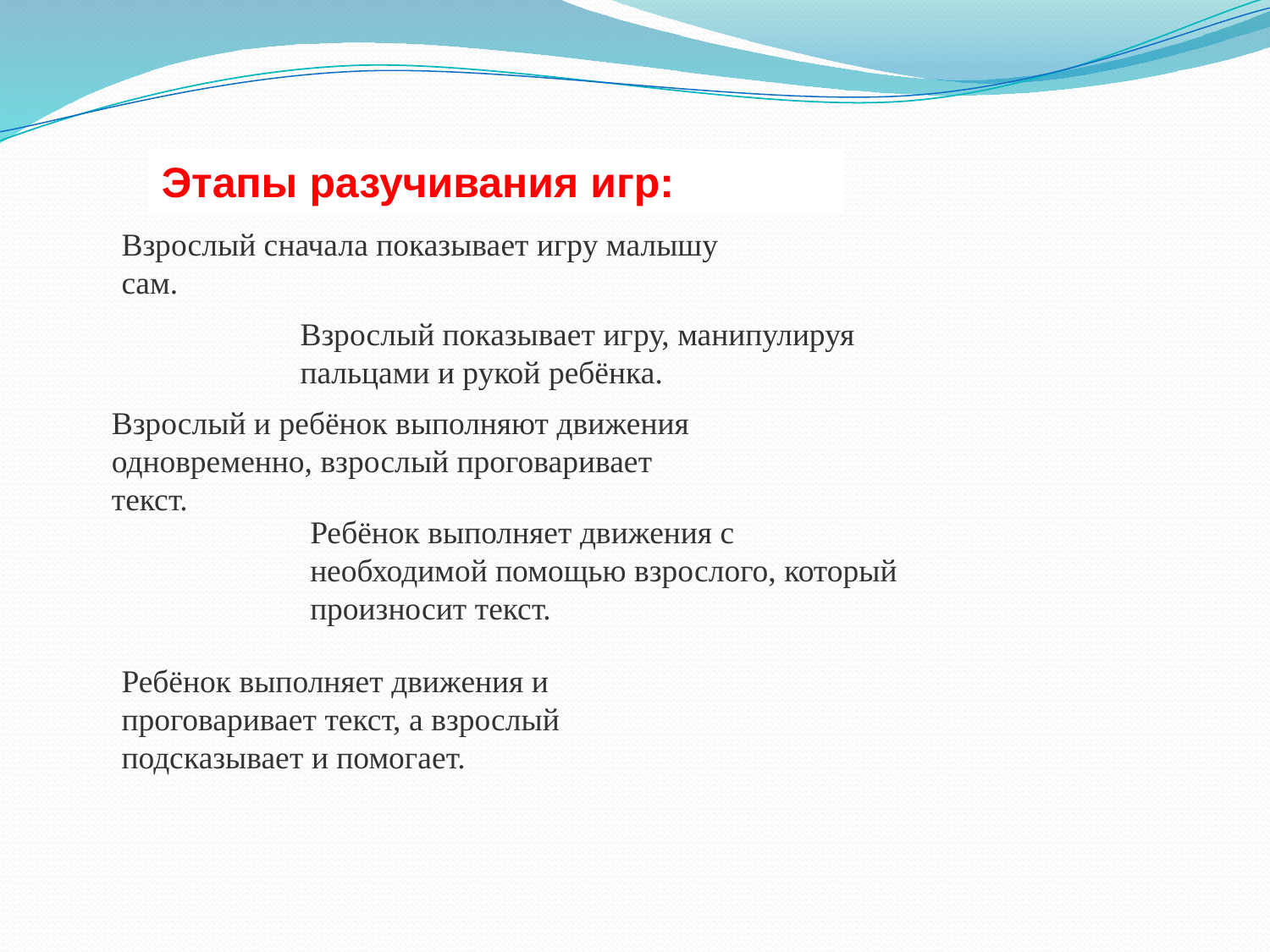

Этапы разучивания игр:
Взрослый сначала показывает игру малышу сам.
Взрослый показывает игру, манипулируя пальцами и рукой ребёнка.
Взрослый и ребёнок выполняют движения одновременно, взрослый проговаривает текст.
Ребёнок выполняет движения с необходимой помощью взрослого, который произносит текст.
Ребёнок выполняет движения и проговаривает текст, а взрослый подсказывает и помогает.